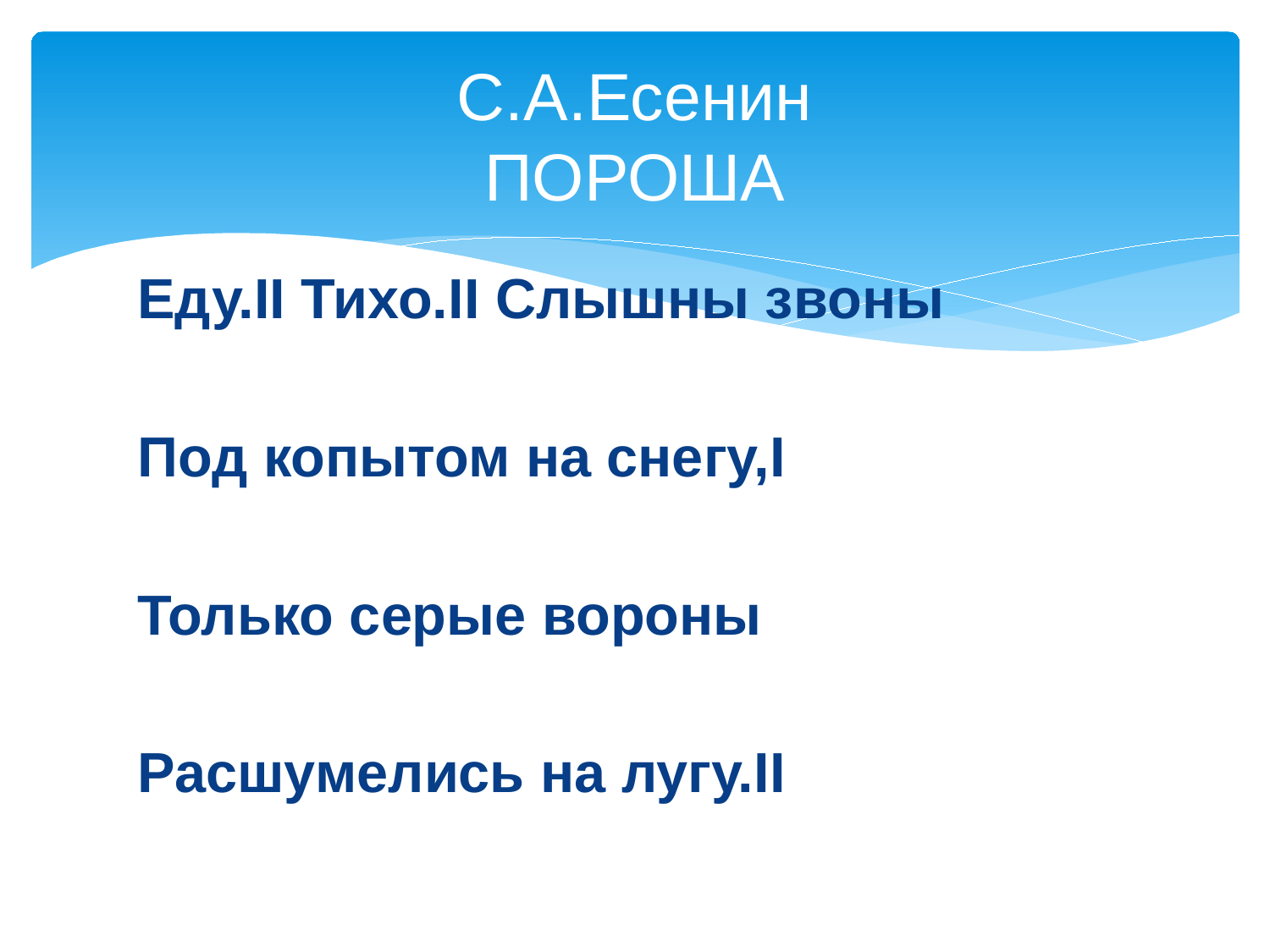

# С.А.Есенин ПОРОША
Еду.II Тихо.II Слышны звоны

Под копытом на снегу,I

Только серые вороны

Расшумелись на лугу.II